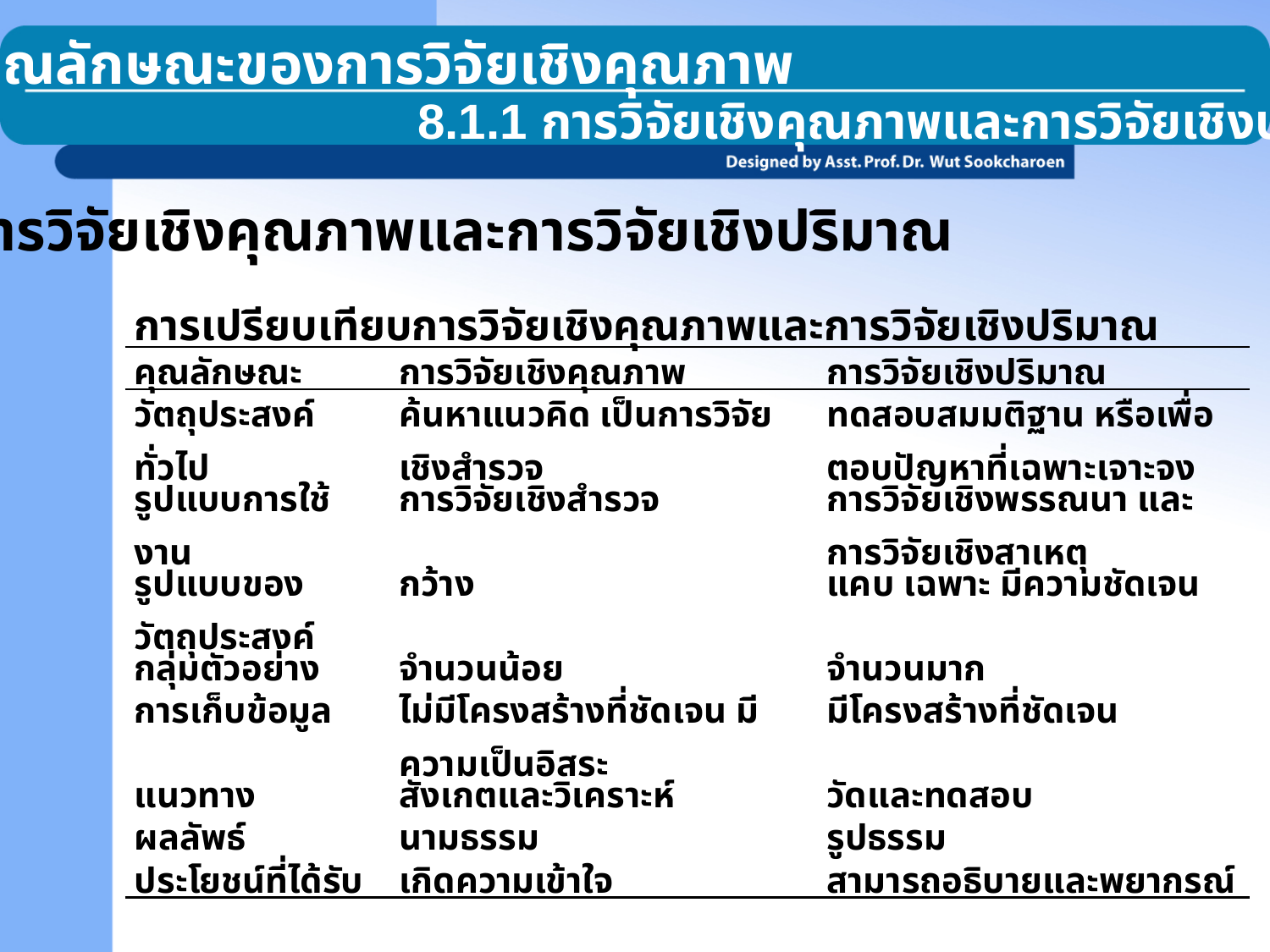

8.1 คุณลักษณะของการวิจัยเชิงคุณภาพ
8.1.1 การวิจัยเชิงคุณภาพและการวิจัยเชิงปริมาณ
การวิจัยเชิงคุณภาพและการวิจัยเชิงปริมาณ
| การเปรียบเทียบการวิจัยเชิงคุณภาพและการวิจัยเชิงปริมาณ |  |  |
| --- | --- | --- |
| คุณลักษณะ | การวิจัยเชิงคุณภาพ | การวิจัยเชิงปริมาณ |
| วัตถุประสงค์ทั่วไป | ค้นหาแนวคิด เป็นการวิจัยเชิงสำรวจ | ทดสอบสมมติฐาน หรือเพื่อตอบปัญหาที่เฉพาะเจาะจง |
| รูปแบบการใช้งาน | การวิจัยเชิงสำรวจ | การวิจัยเชิงพรรณนา และการวิจัยเชิงสาเหตุ |
| รูปแบบของวัตถุประสงค์ | กว้าง | แคบ เฉพาะ มีความชัดเจน |
| กลุ่มตัวอย่าง | จำนวนน้อย | จำนวนมาก |
| การเก็บข้อมูล | ไม่มีโครงสร้างที่ชัดเจน มีความเป็นอิสระ | มีโครงสร้างที่ชัดเจน |
| แนวทาง | สังเกตและวิเคราะห์ | วัดและทดสอบ |
| ผลลัพธ์ | นามธรรม | รูปธรรม |
| ประโยชน์ที่ได้รับ | เกิดความเข้าใจ | สามารถอธิบายและพยากรณ์ |